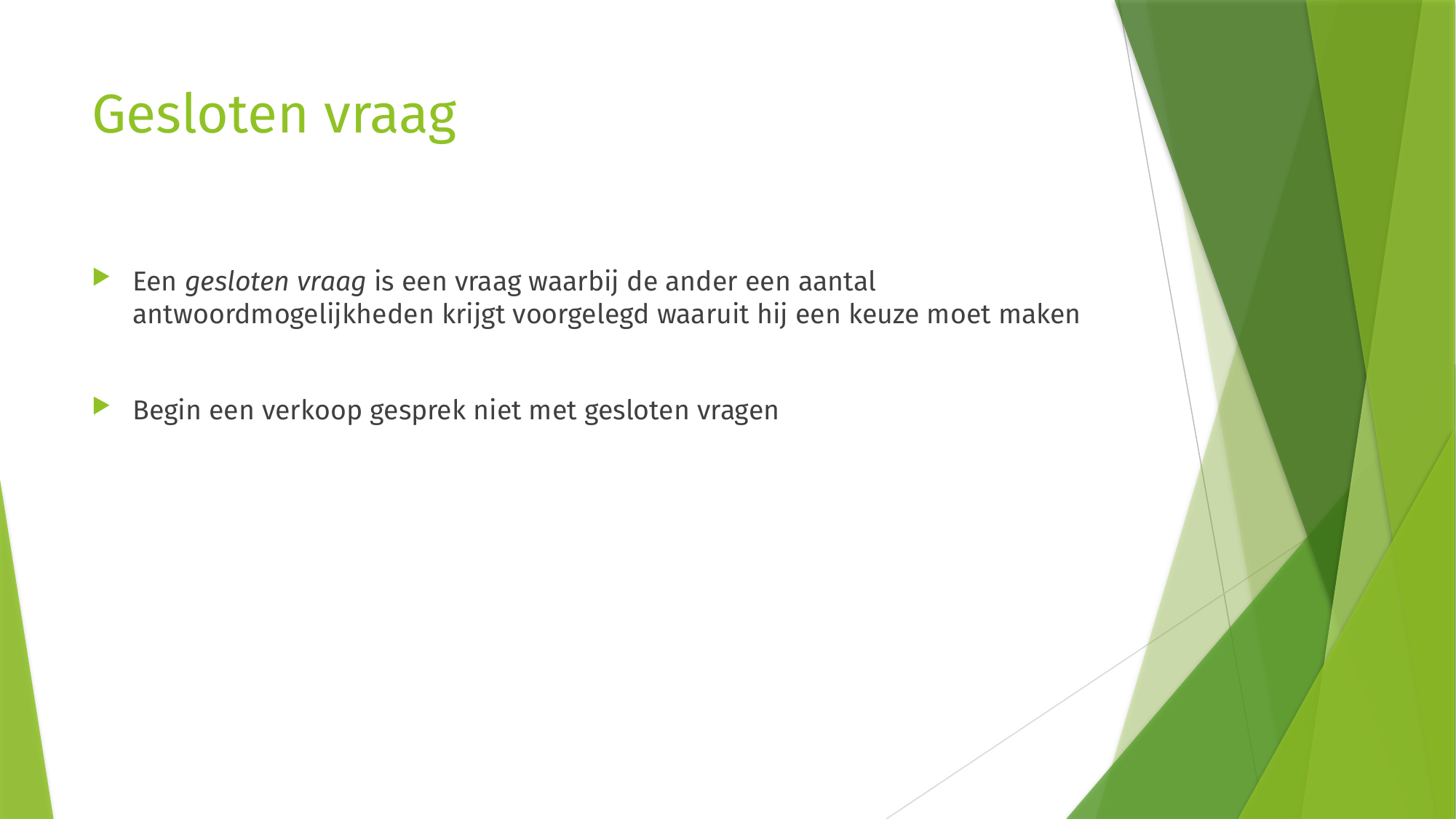

# Gesloten vraag
Een gesloten vraag is een vraag waarbij de ander een aantal antwoordmogelijkheden krijgt voorgelegd waaruit hij een keuze moet maken

Begin een verkoop gesprek niet met gesloten vragen